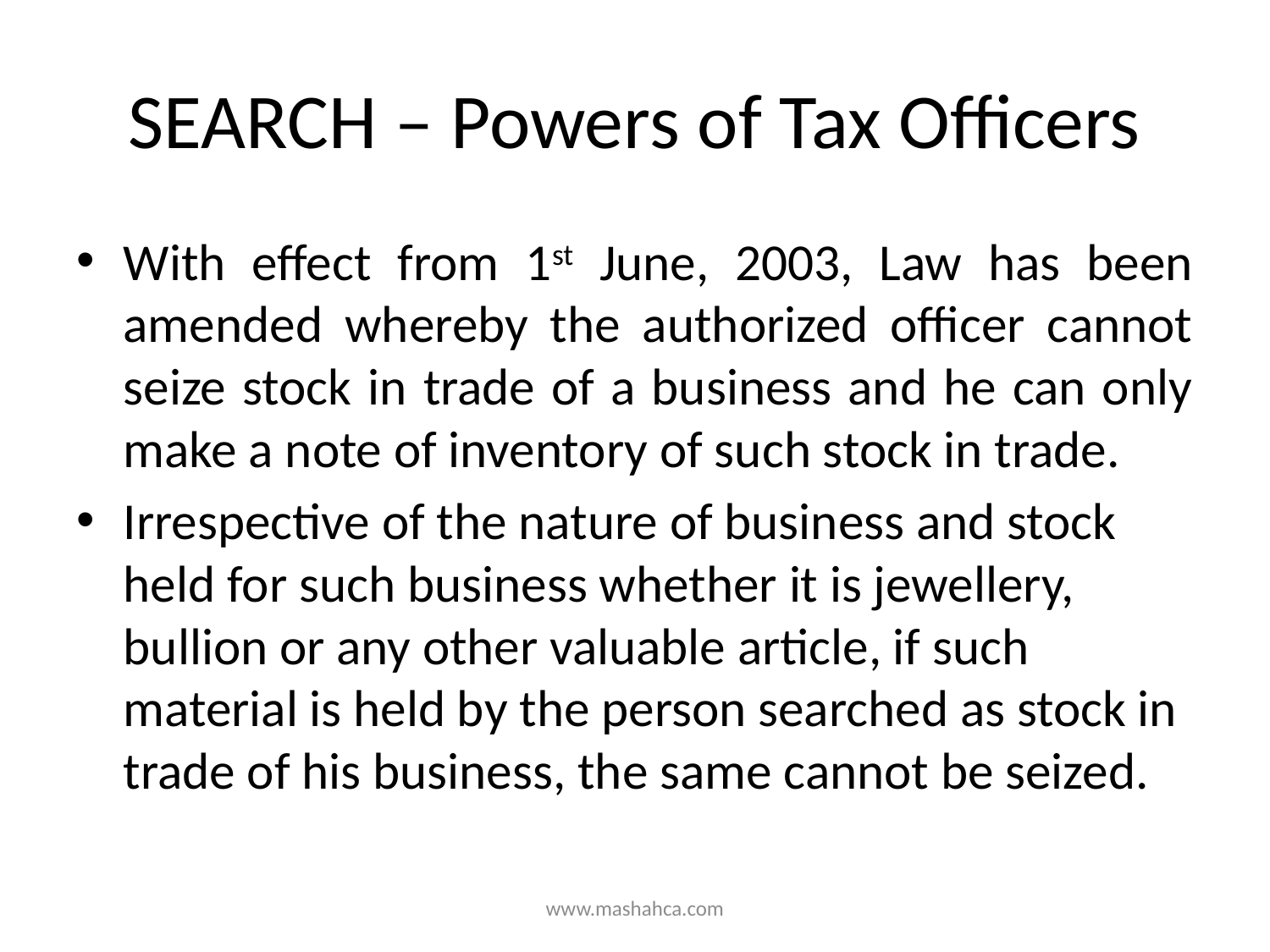

# SEARCH – Powers of Tax Officers
With effect from 1st June, 2003, Law has been amended whereby the authorized officer cannot seize stock in trade of a business and he can only make a note of inventory of such stock in trade.
Irrespective of the nature of business and stock held for such business whether it is jewellery, bullion or any other valuable article, if such material is held by the person searched as stock in trade of his business, the same cannot be seized.
www.mashahca.com